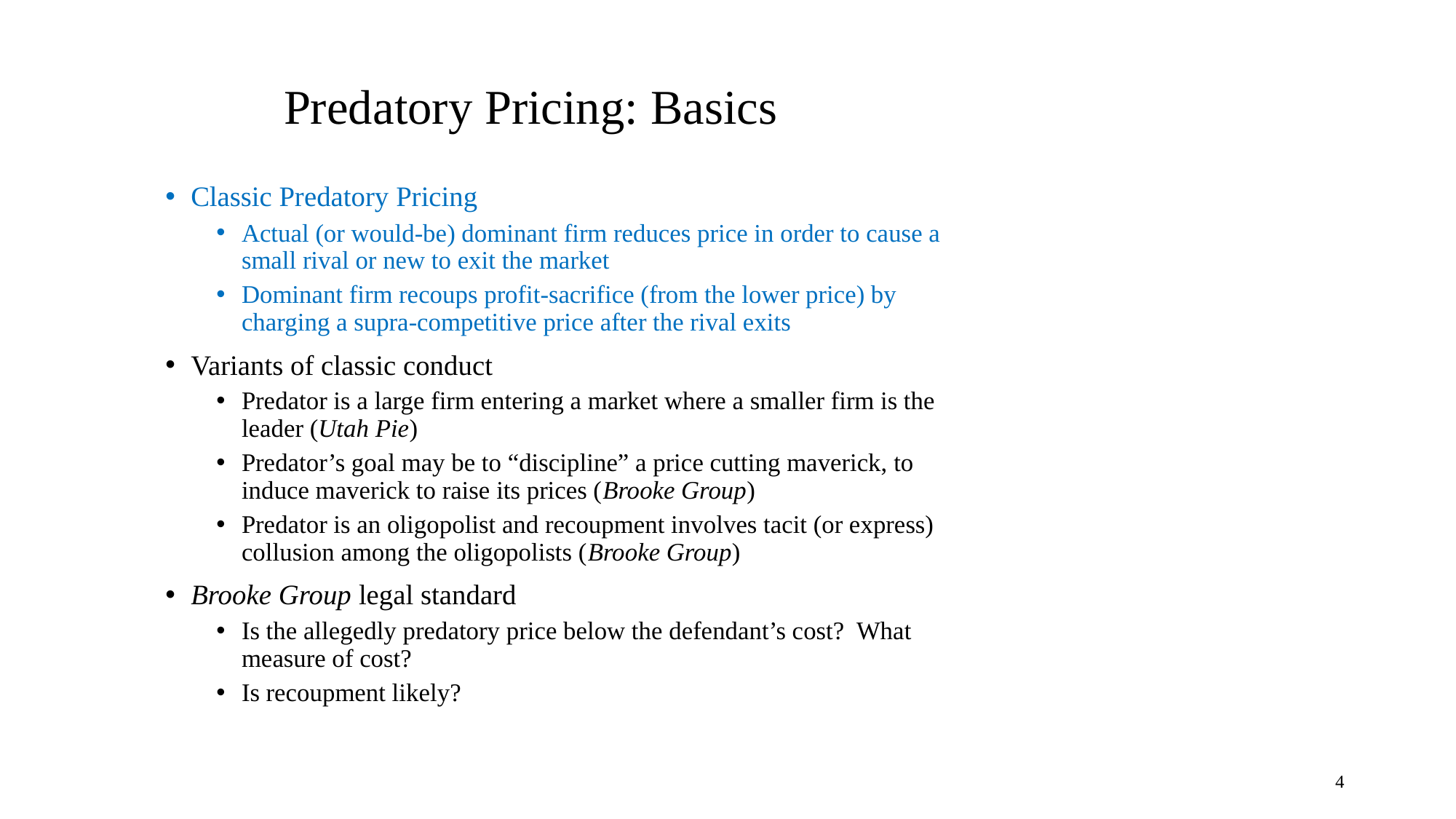

# Predatory Pricing: Basics
Classic Predatory Pricing
Actual (or would-be) dominant firm reduces price in order to cause a small rival or new to exit the market
Dominant firm recoups profit-sacrifice (from the lower price) by charging a supra-competitive price after the rival exits
Variants of classic conduct
Predator is a large firm entering a market where a smaller firm is the leader (Utah Pie)
Predator’s goal may be to “discipline” a price cutting maverick, to induce maverick to raise its prices (Brooke Group)
Predator is an oligopolist and recoupment involves tacit (or express) collusion among the oligopolists (Brooke Group)
Brooke Group legal standard
Is the allegedly predatory price below the defendant’s cost?  What measure of cost?
Is recoupment likely?
4